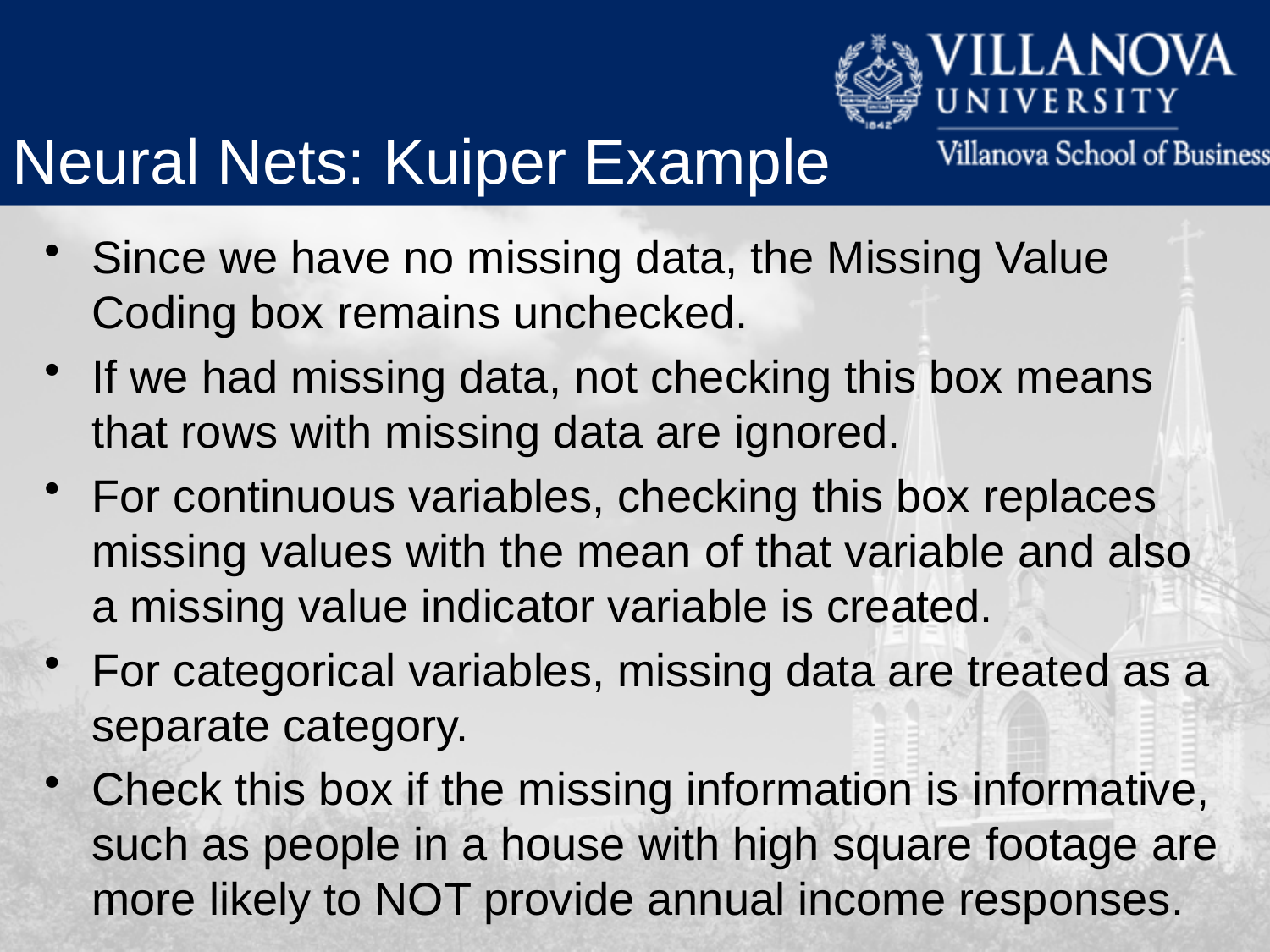

Neural Nets: Kuiper Example
Since we have no missing data, the Missing Value Coding box remains unchecked.
If we had missing data, not checking this box means that rows with missing data are ignored.
For continuous variables, checking this box replaces missing values with the mean of that variable and also a missing value indicator variable is created.
For categorical variables, missing data are treated as a separate category.
Check this box if the missing information is informative, such as people in a house with high square footage are more likely to NOT provide annual income responses.